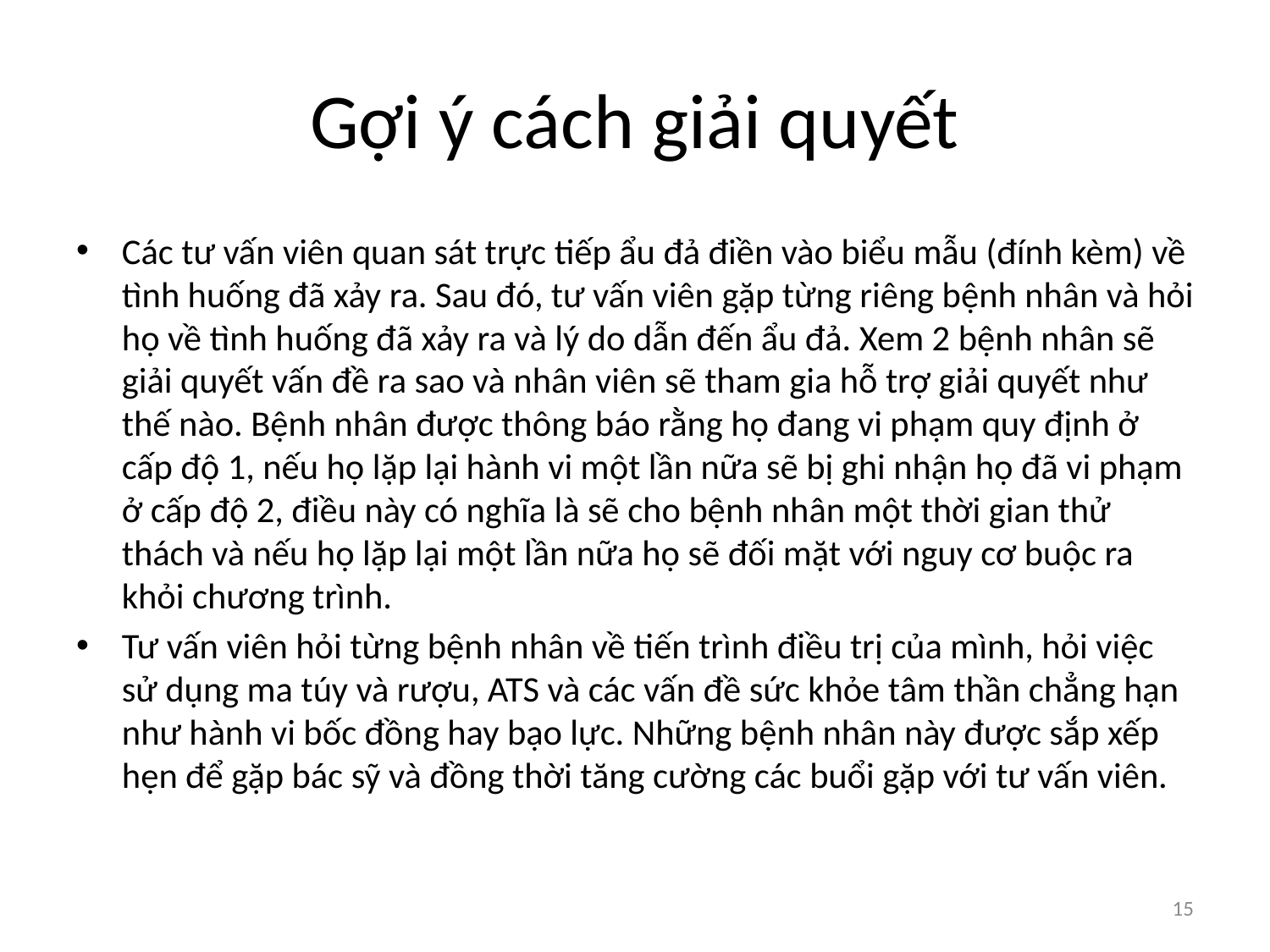

# Gợi ý cách giải quyết
Các tư vấn viên quan sát trực tiếp ẩu đả điền vào biểu mẫu (đính kèm) về tình huống đã xảy ra. Sau đó, tư vấn viên gặp từng riêng bệnh nhân và hỏi họ về tình huống đã xảy ra và lý do dẫn đến ẩu đả. Xem 2 bệnh nhân sẽ giải quyết vấn đề ra sao và nhân viên sẽ tham gia hỗ trợ giải quyết như thế nào. Bệnh nhân được thông báo rằng họ đang vi phạm quy định ở cấp độ 1, nếu họ lặp lại hành vi một lần nữa sẽ bị ghi nhận họ đã vi phạm ở cấp độ 2, điều này có nghĩa là sẽ cho bệnh nhân một thời gian thử thách và nếu họ lặp lại một lần nữa họ sẽ đối mặt với nguy cơ buộc ra khỏi chương trình.
Tư vấn viên hỏi từng bệnh nhân về tiến trình điều trị của mình, hỏi việc sử dụng ma túy và rượu, ATS và các vấn đề sức khỏe tâm thần chẳng hạn như hành vi bốc đồng hay bạo lực. Những bệnh nhân này được sắp xếp hẹn để gặp bác sỹ và đồng thời tăng cường các buổi gặp với tư vấn viên.

15